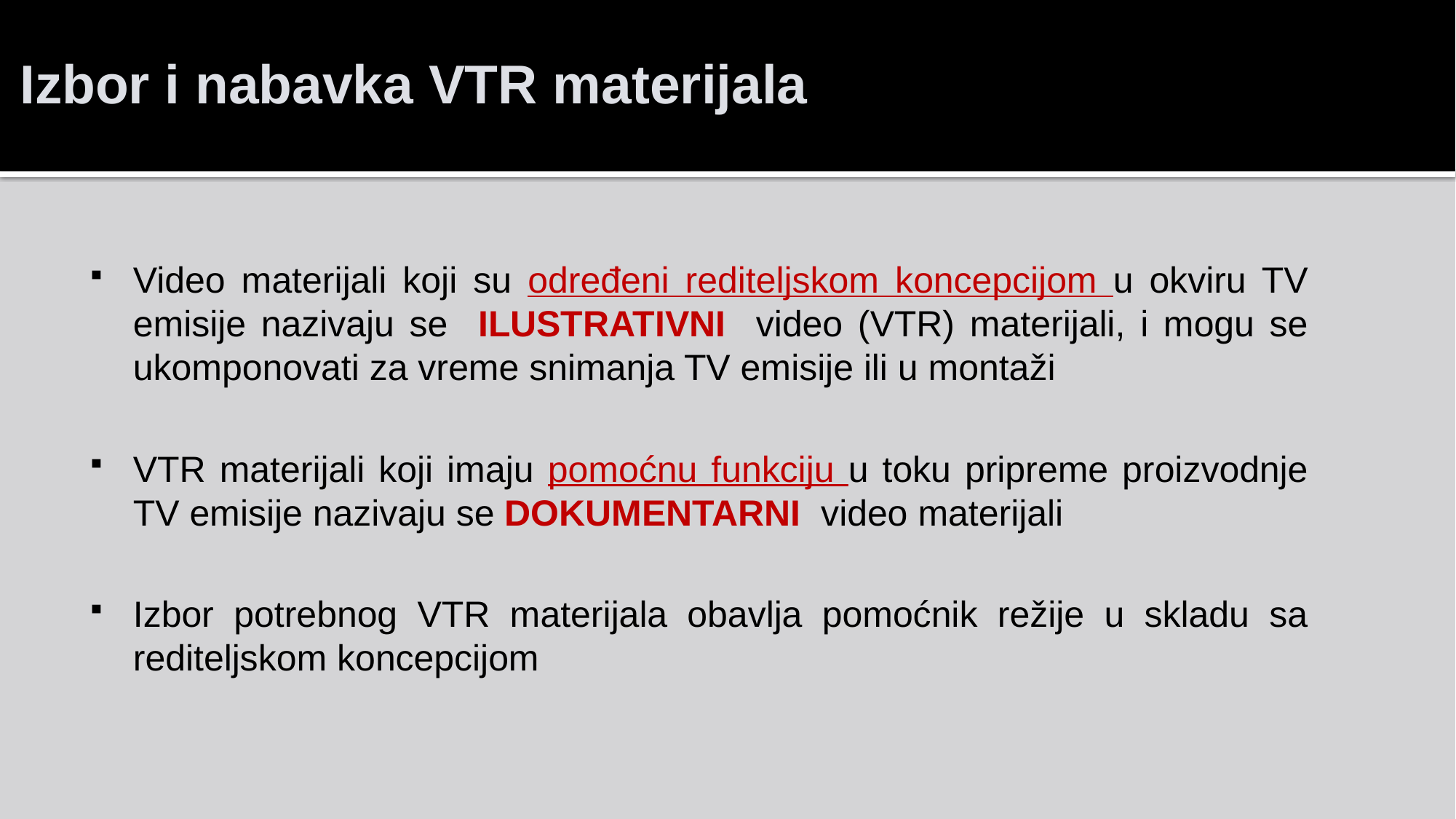

Izbor i nabavka VTR materijala

Video materijali koji su određeni rediteljskom koncepcijom u okviru TV emisije nazivaju se  ILUSTRATIVNI  video (VTR) materijali, i mogu se ukomponovati za vreme snimanja TV emisije ili u montaži

VTR materijali koji imaju pomoćnu funkciju u toku pripreme proizvodnje TV emisije nazivaju se DOKUMENTARNI  video materijali

Izbor potrebnog VTR materijala obavlja pomoćnik režije u skladu sa rediteljskom koncepcijom